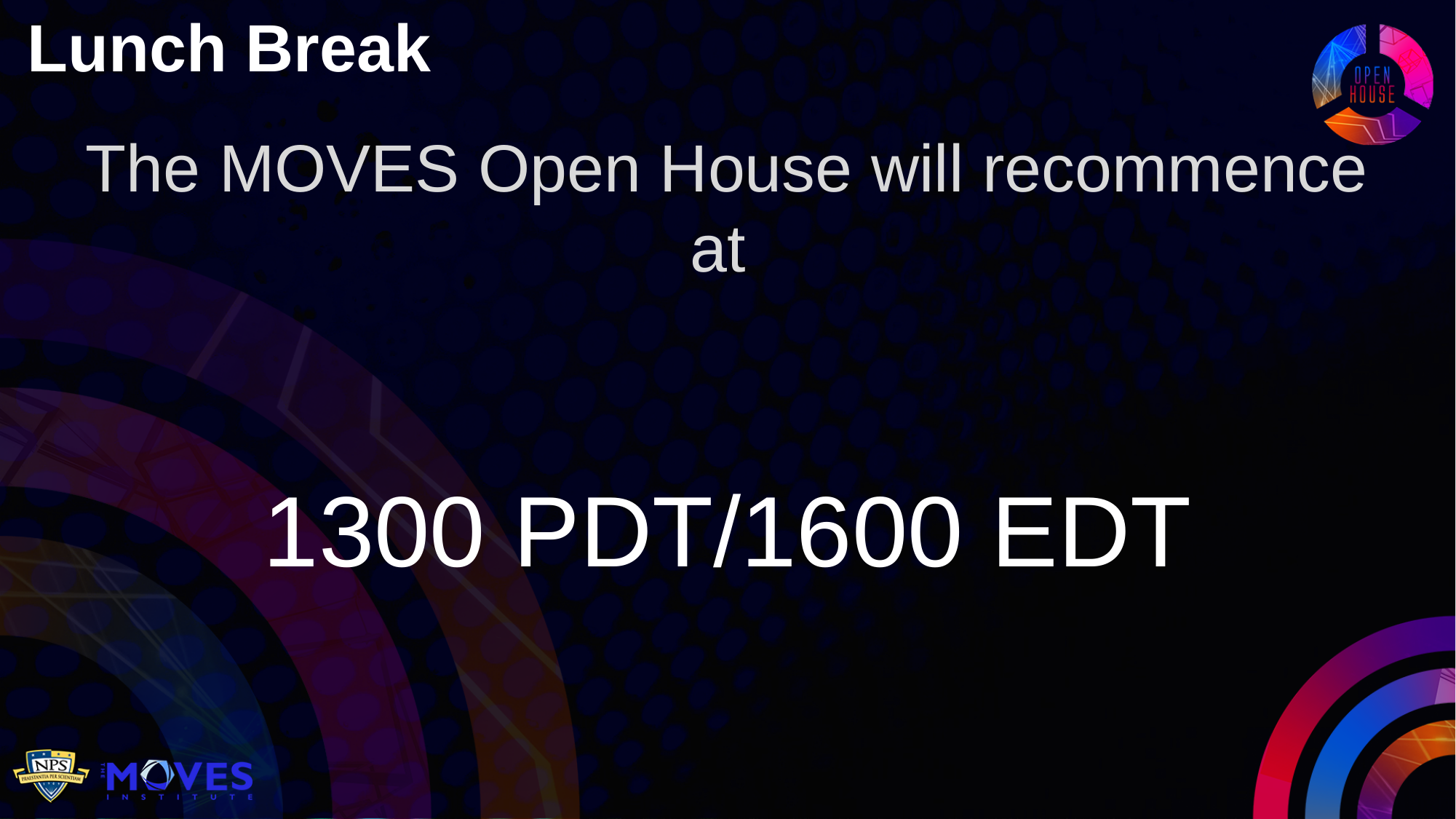

Lunch Break
The MOVES Open House will recommence at

1300 PDT/1600 EDT